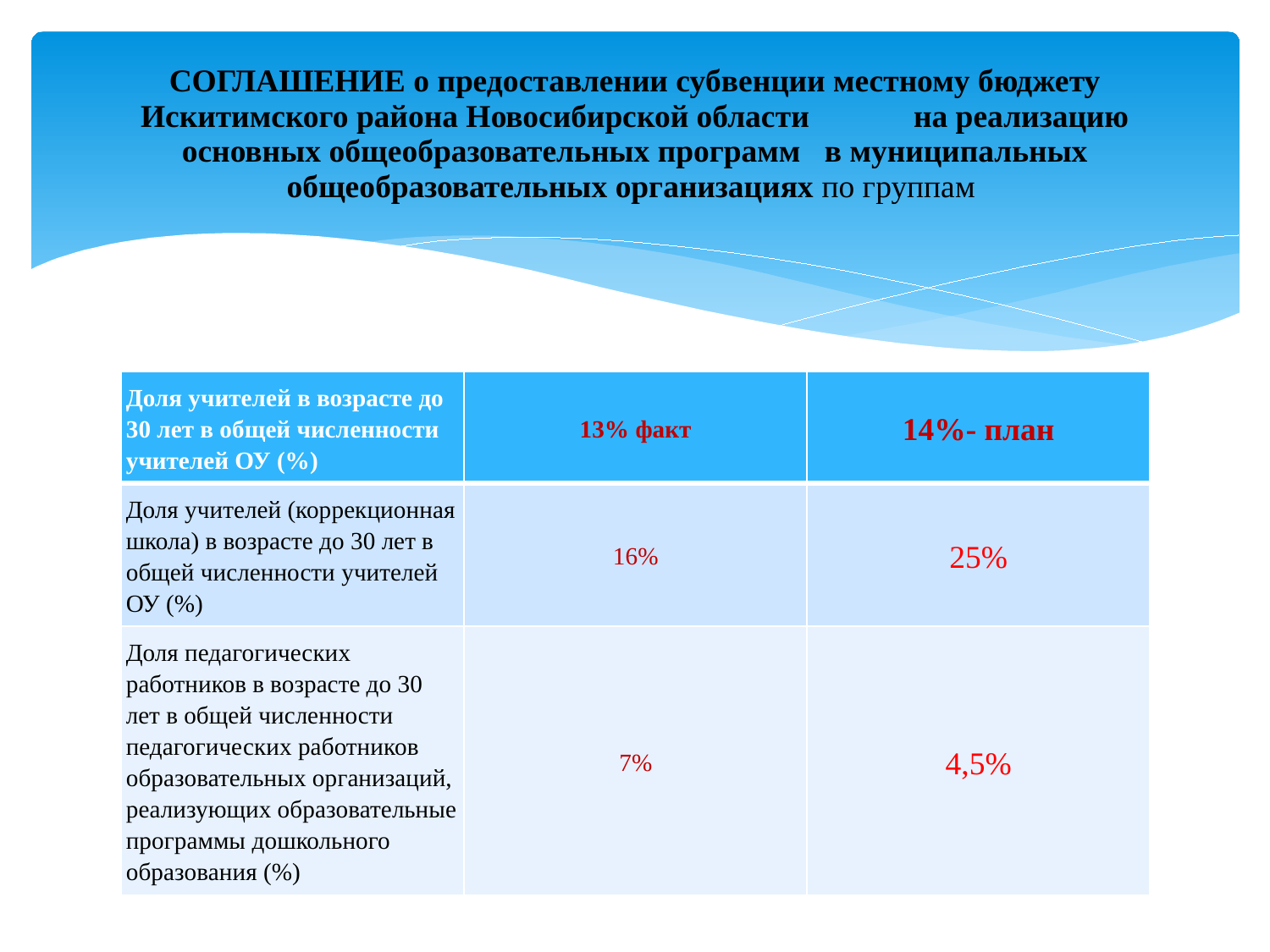

# СОГЛАШЕНИЕ о предоставлении субвенции местному бюджету Искитимского района Новосибирской области             на реализацию основных общеобразовательных программ   в муниципальных общеобразовательных организациях по группам
| Доля учителей в возрасте до 30 лет в общей численности учителей ОУ (%) | 13% факт | 14%- план |
| --- | --- | --- |
| Доля учителей (коррекционная школа) в возрасте до 30 лет в общей численности учителей ОУ (%) | 16% | 25% |
| Доля педагогических работников в возрасте до 30 лет в общей численности педагогических работников образовательных организаций, реализующих образовательные программы дошкольного образования (%) | 7% | 4,5% |